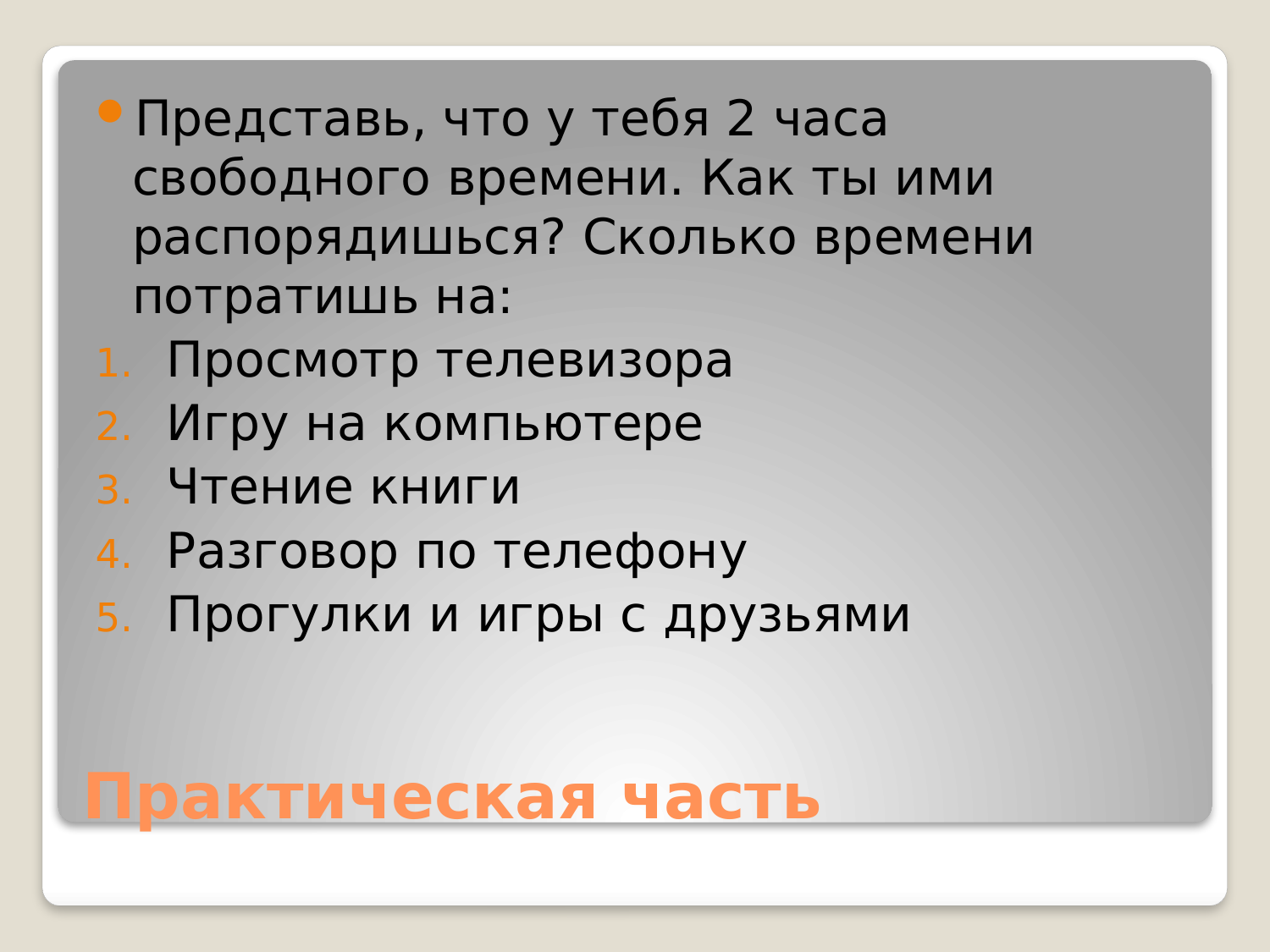

Представь, что у тебя 2 часа свободного времени. Как ты ими распорядишься? Сколько времени потратишь на:
Просмотр телевизора
Игру на компьютере
Чтение книги
Разговор по телефону
Прогулки и игры с друзьями
# Практическая часть